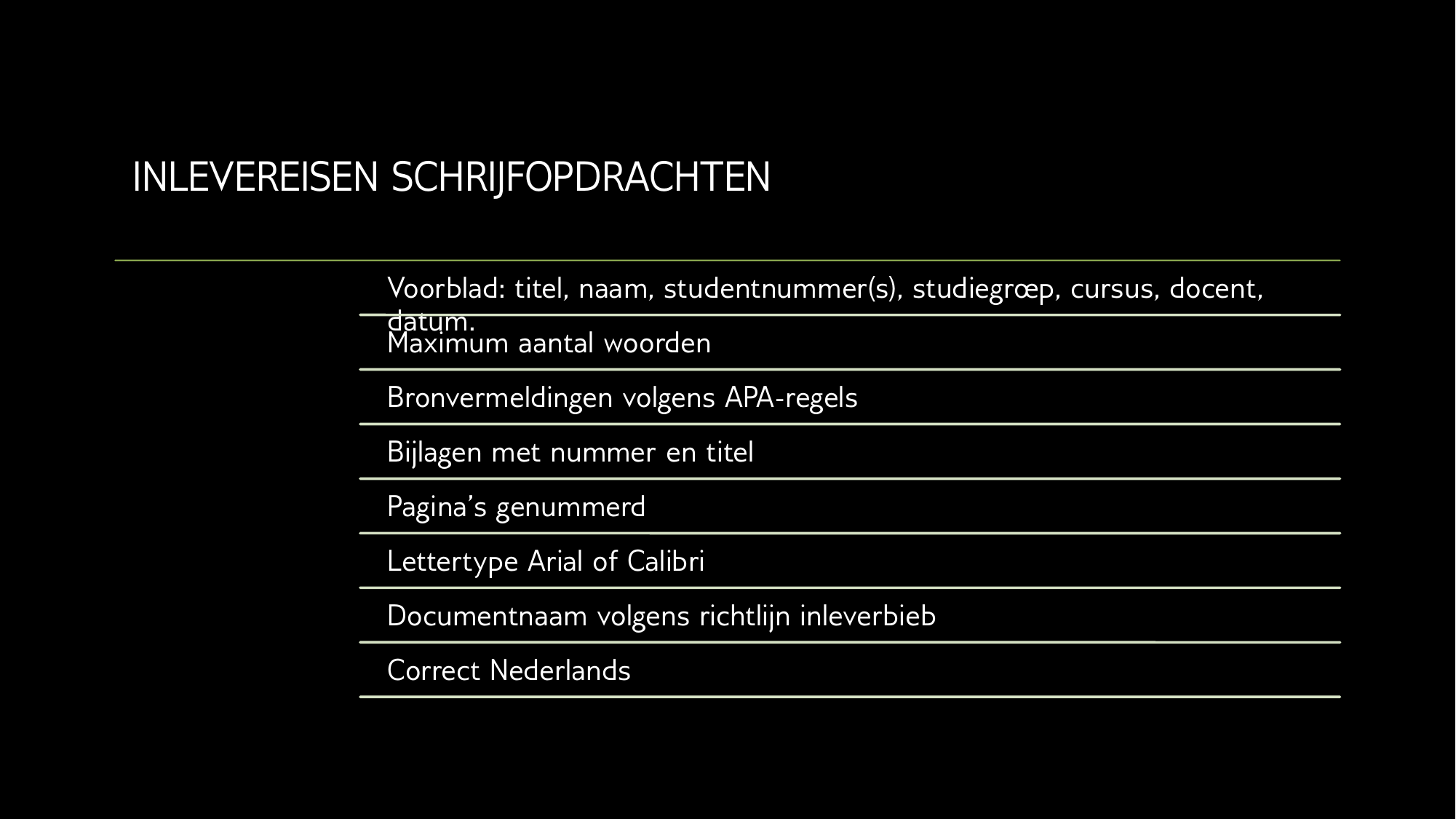

# Inlevereisen schrijfopdrachten

Voorblad: titel, naam, studentnummer(s), studiegroep, cursus, docent, datum.
Maximum aantal woorden
Bronvermeldingen volgens APA-regels
Bijlagen met nummer en titel
Pagina’s genummerd
Lettertype Arial of Calibri
Documentnaam volgens richtlijn inleverbieb
Correct Nederlands